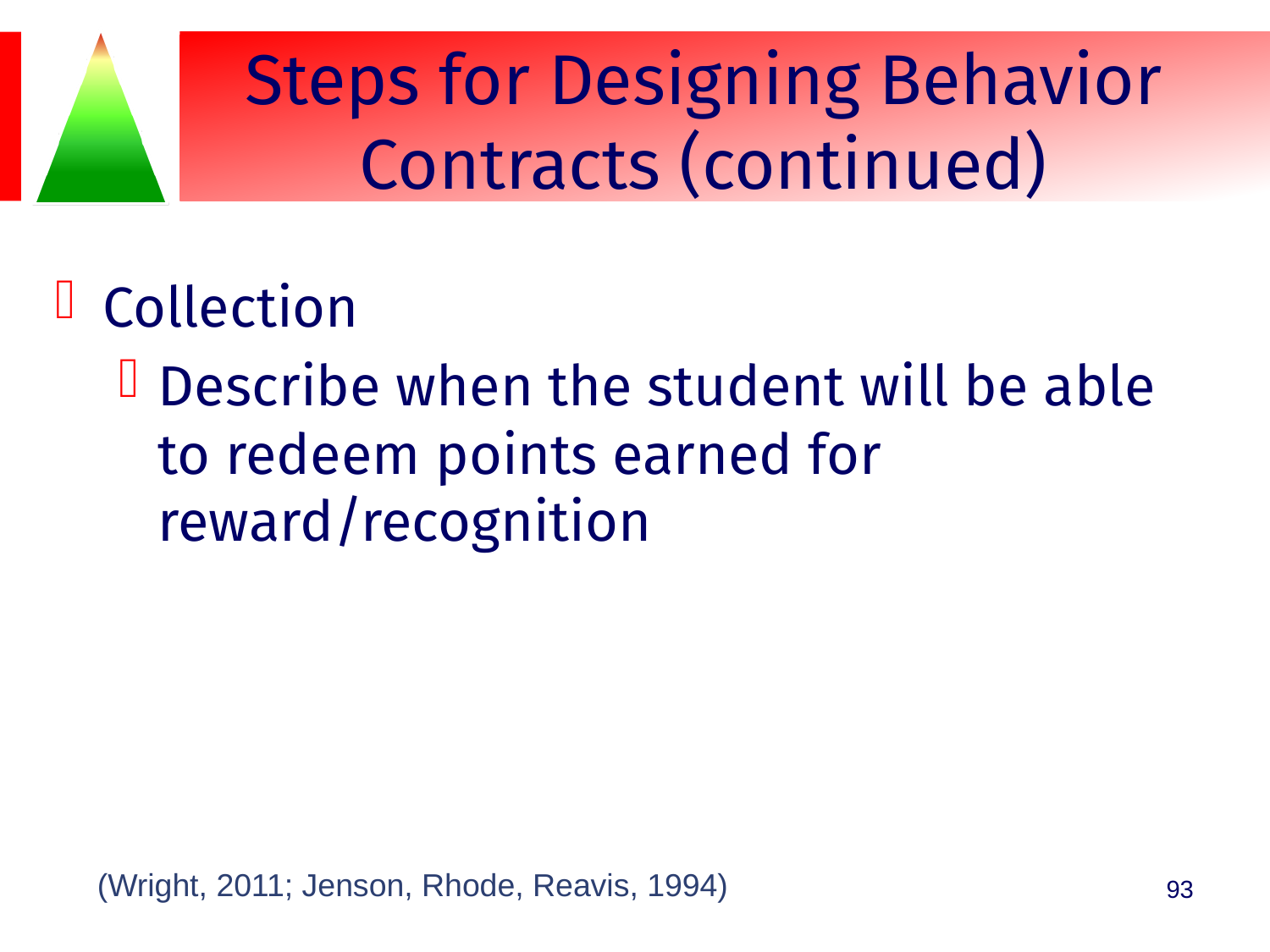

# Steps for Designing Behavior Contracts (continued)
Collection
Describe when the student will be able to redeem points earned for reward/recognition
(Wright, 2011; Jenson, Rhode, Reavis, 1994)
93